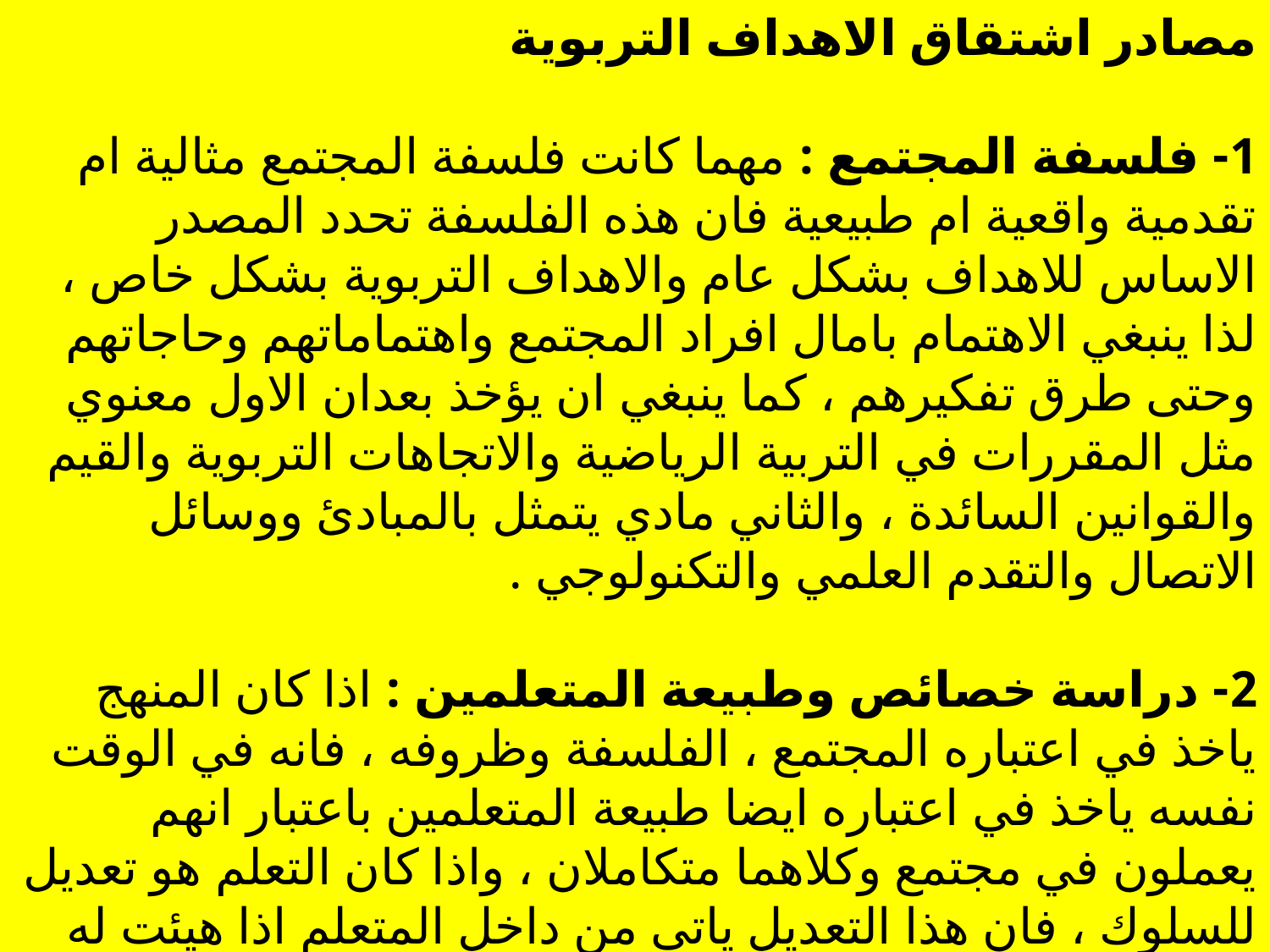

مصادر اشتقاق الاهداف التربوية

1- فلسفة المجتمع : مهما كانت فلسفة المجتمع مثالية ام تقدمية واقعية ام طبيعية فان هذه الفلسفة تحدد المصدر الاساس للاهداف بشكل عام والاهداف التربوية بشكل خاص ، لذا ينبغي الاهتمام بامال افراد المجتمع واهتماماتهم وحاجاتهم وحتى طرق تفكيرهم ، كما ينبغي ان يؤخذ بعدان الاول معنوي مثل المقررات في التربية الرياضية والاتجاهات التربوية والقيم والقوانين السائدة ، والثاني مادي يتمثل بالمبادئ ووسائل الاتصال والتقدم العلمي والتكنولوجي .

2- دراسة خصائص وطبيعة المتعلمين : اذا كان المنهج ياخذ في اعتباره المجتمع ، الفلسفة وظروفه ، فانه في الوقت نفسه ياخذ في اعتباره ايضا طبيعة المتعلمين باعتبار انهم يعملون في مجتمع وكلاهما متكاملان ، واذا كان التعلم هو تعديل للسلوك ، فان هذا التعديل ياتي من داخل المتعلم اذا هيئت له الظروف المناسبة .